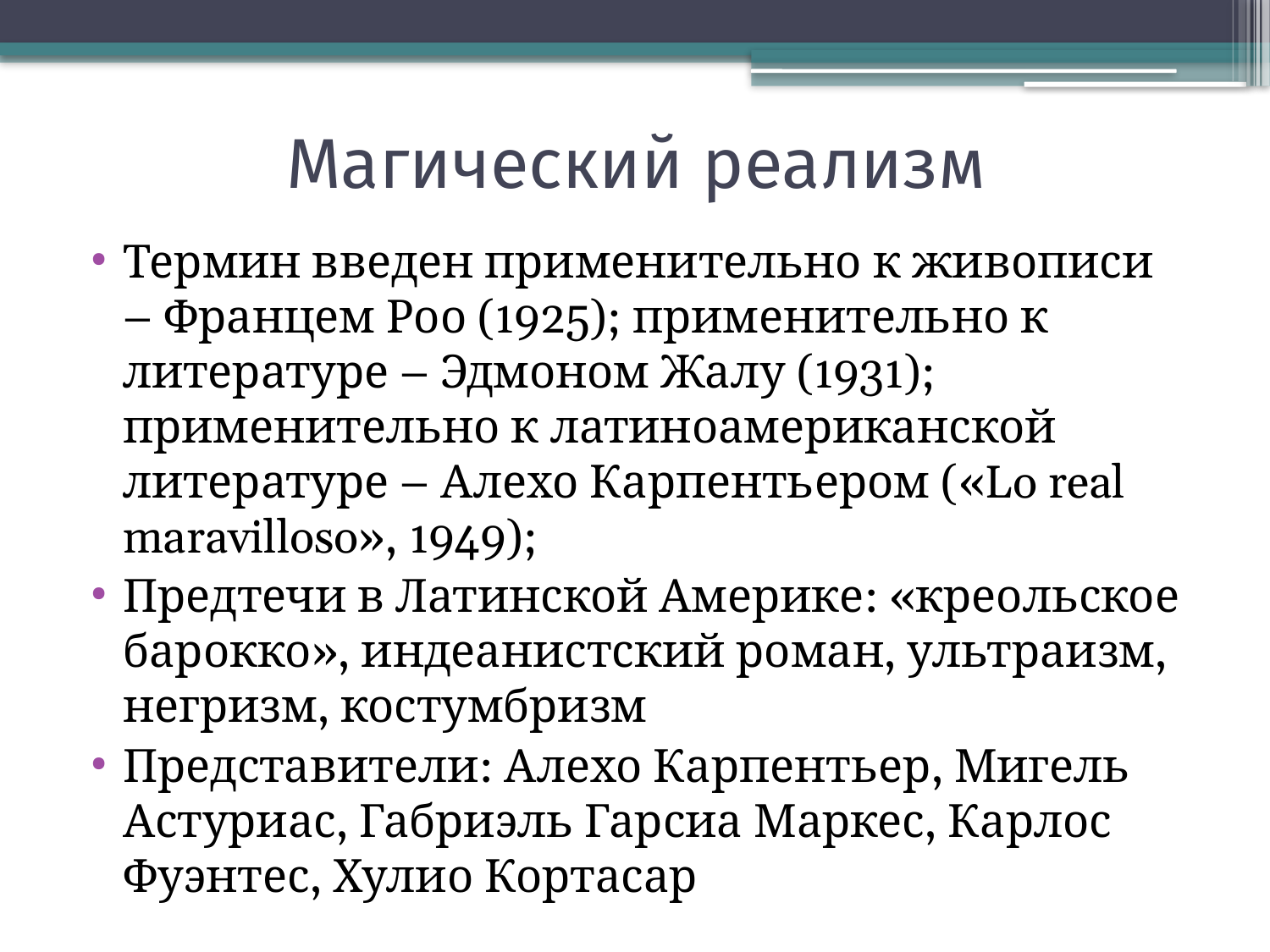

# Магический реализм
Термин введен применительно к живописи – Францем Роо (1925); применительно к литературе – Эдмоном Жалу (1931); применительно к латиноамериканской литературе – Алехо Карпентьером («Lo real maravilloso», 1949);
Предтечи в Латинской Америке: «креольское барокко», индеанистский роман, ультраизм, негризм, костумбризм
Представители: Алехо Карпентьер, Мигель Астуриас, Габриэль Гарсиа Маркес, Карлос Фуэнтес, Хулио Кортасар